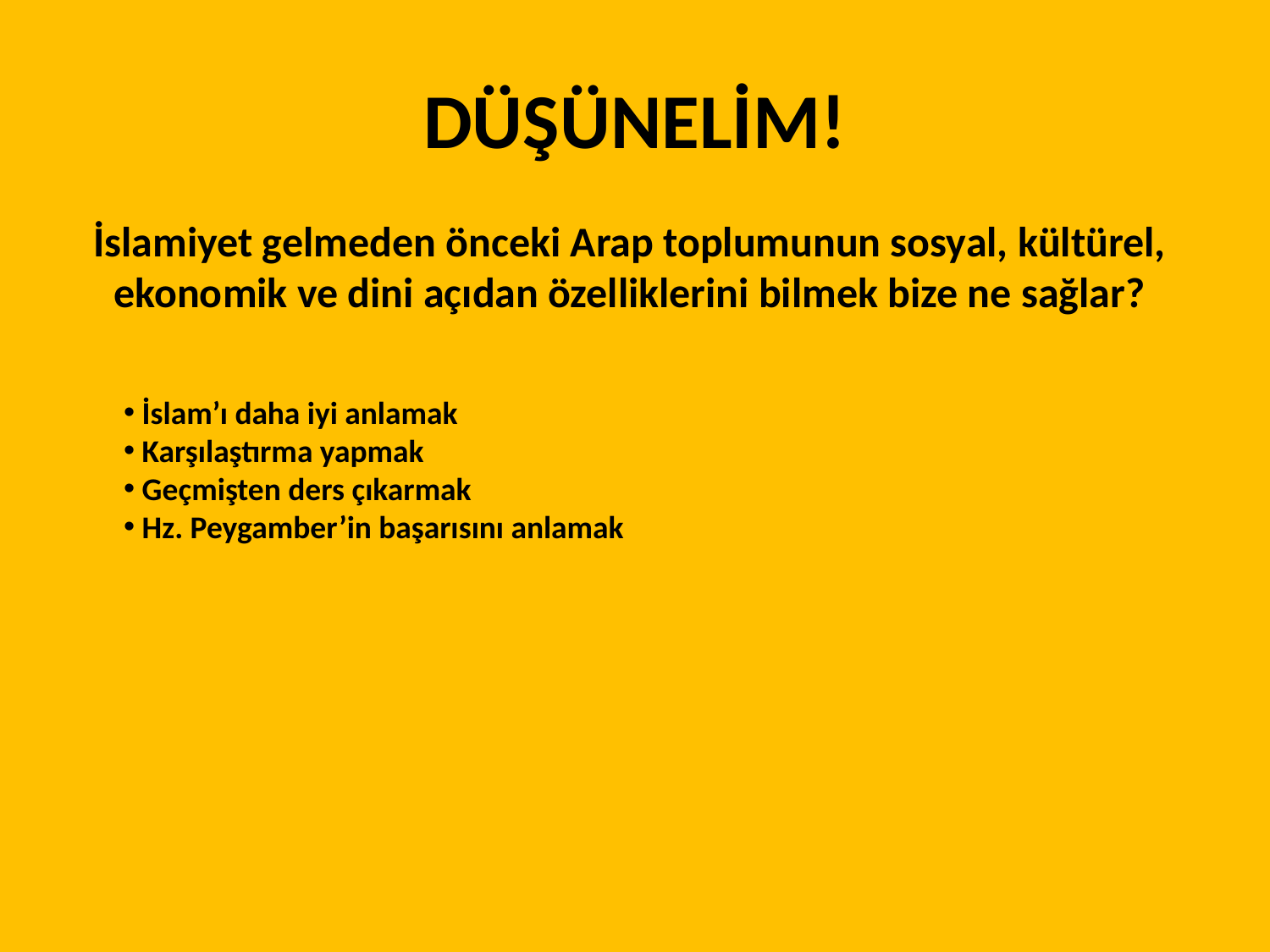

# DÜŞÜNELİM!
İslamiyet gelmeden önceki Arap toplumunun sosyal, kültürel, ekonomik ve dini açıdan özelliklerini bilmek bize ne sağlar?
 İslam’ı daha iyi anlamak
 Karşılaştırma yapmak
 Geçmişten ders çıkarmak
 Hz. Peygamber’in başarısını anlamak